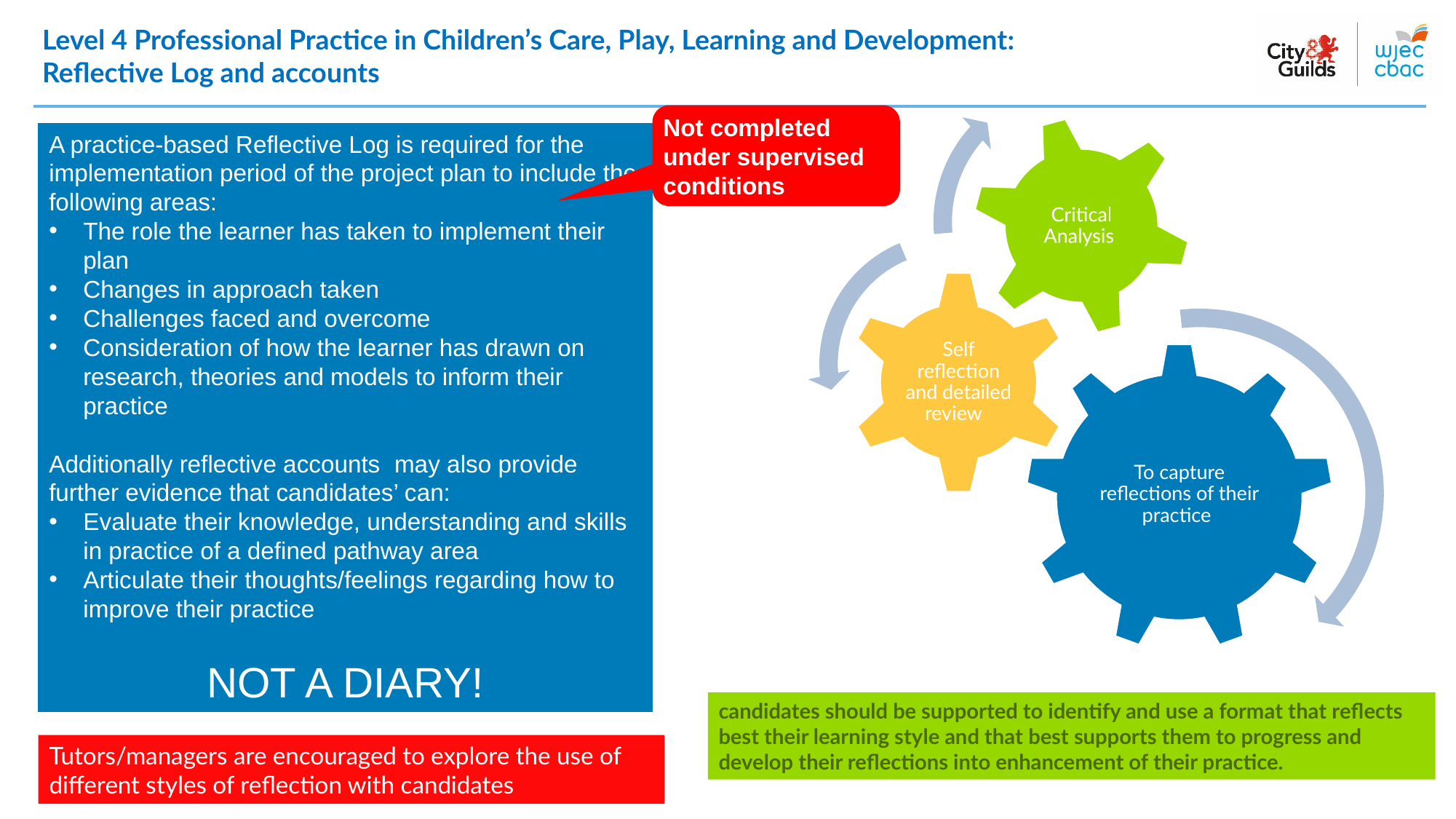

Level 4 Professional Practice in Children’s Care, Play, Learning and Development:
Reflective Log and accounts
To capture reflections of their practice
Self reflection and detailed review
Critical Analysis

Not completed under supervised conditions
A practice-based Reflective Log is required for the implementation period of the project plan to include the following areas:
The role the learner has taken to implement their plan
Changes in approach taken
Challenges faced and overcome
Consideration of how the learner has drawn on research, theories and models to inform their practice

Additionally reflective accounts  may also provide further evidence that candidates’ can:
Evaluate their knowledge, understanding and skills in practice of a defined pathway area
Articulate their thoughts/feelings regarding how to improve their practice

NOT A DIARY!
candidates should be supported to identify and use a format that reflects best their learning style and that best supports them to progress and develop their reflections into enhancement of their practice.
Tutors/managers are encouraged to explore the use of different styles of reflection with candidates